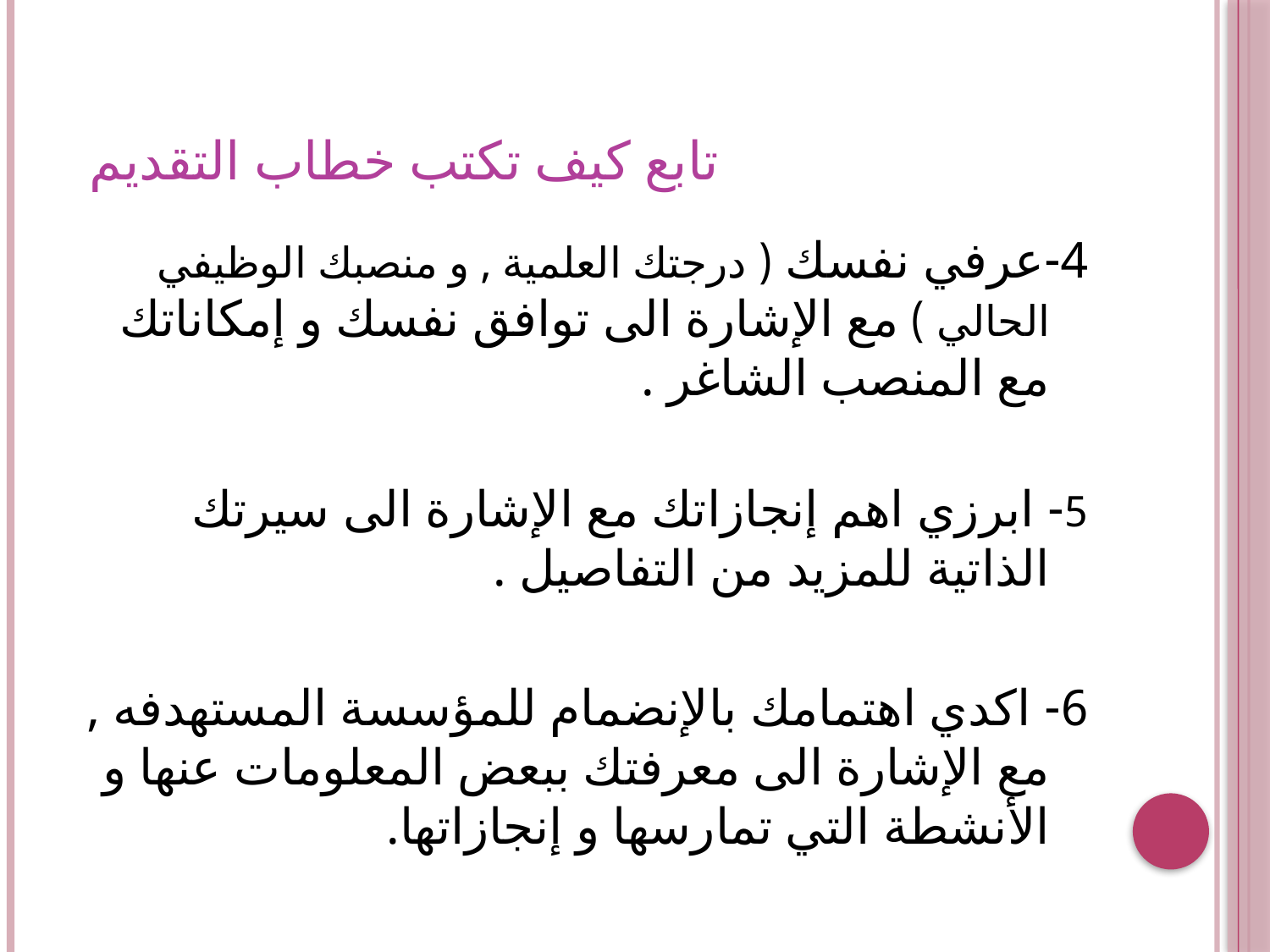

# تابع كيف تكتب خطاب التقديم
4-عرفي نفسك ( درجتك العلمية , و منصبك الوظيفي الحالي ) مع الإشارة الى توافق نفسك و إمكاناتك مع المنصب الشاغر .

5- ابرزي اهم إنجازاتك مع الإشارة الى سيرتك الذاتية للمزيد من التفاصيل .

6- اكدي اهتمامك بالإنضمام للمؤسسة المستهدفه , مع الإشارة الى معرفتك ببعض المعلومات عنها و الأنشطة التي تمارسها و إنجازاتها.